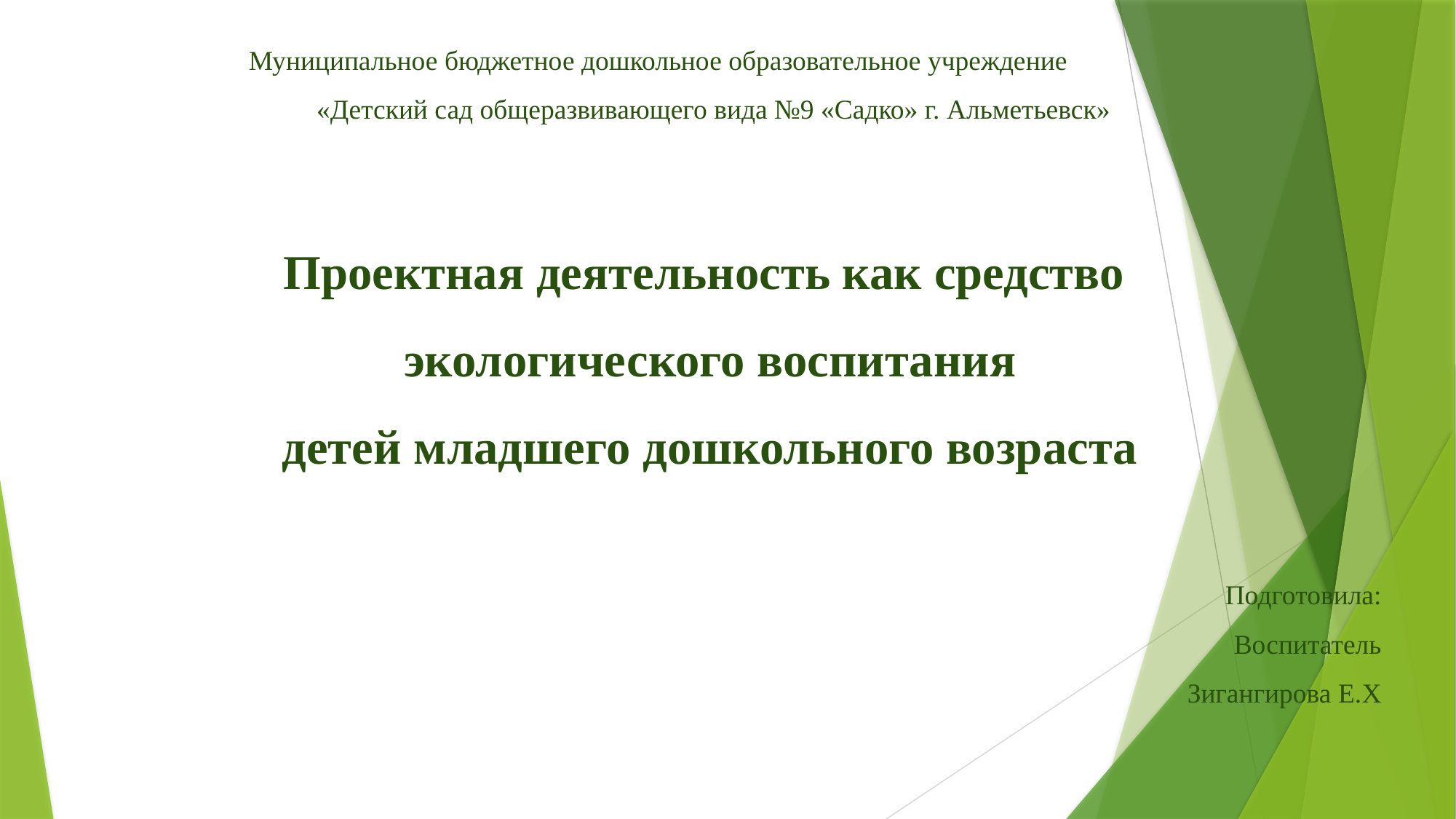

Муниципальное бюджетное дошкольное образовательное учреждение
 «Детский сад общеразвивающего вида №9 «Садко» г. Альметьевск»

Проектная деятельность как средство
экологического воспитания
детей младшего дошкольного возраста

Подготовила:
Воспитатель
Зигангирова Е.Х